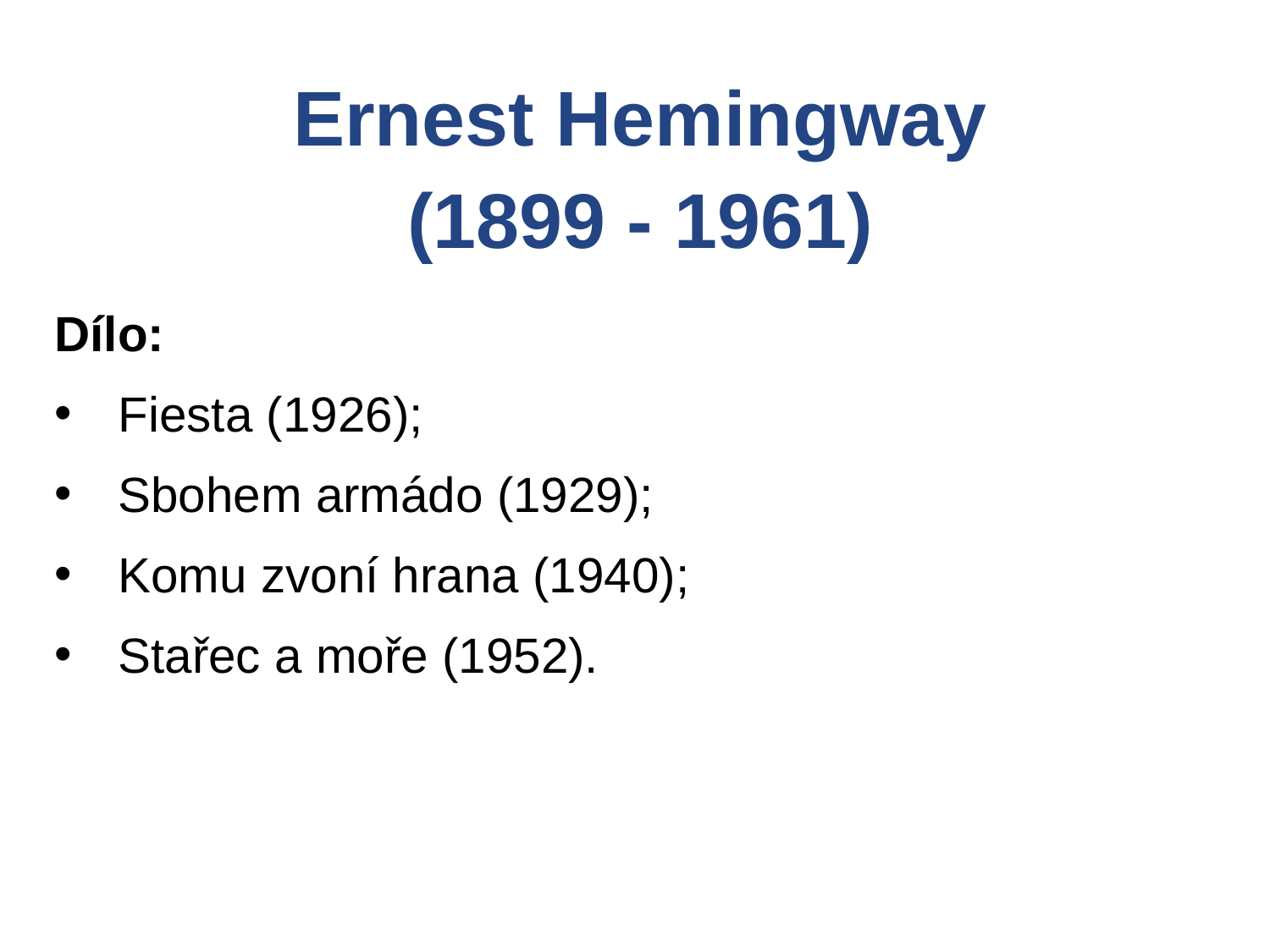

Ernest Hemingway
(1899 - 1961)
Dílo:
Fiesta (1926);
Sbohem armádo (1929);
Komu zvoní hrana (1940);
Stařec a moře (1952).